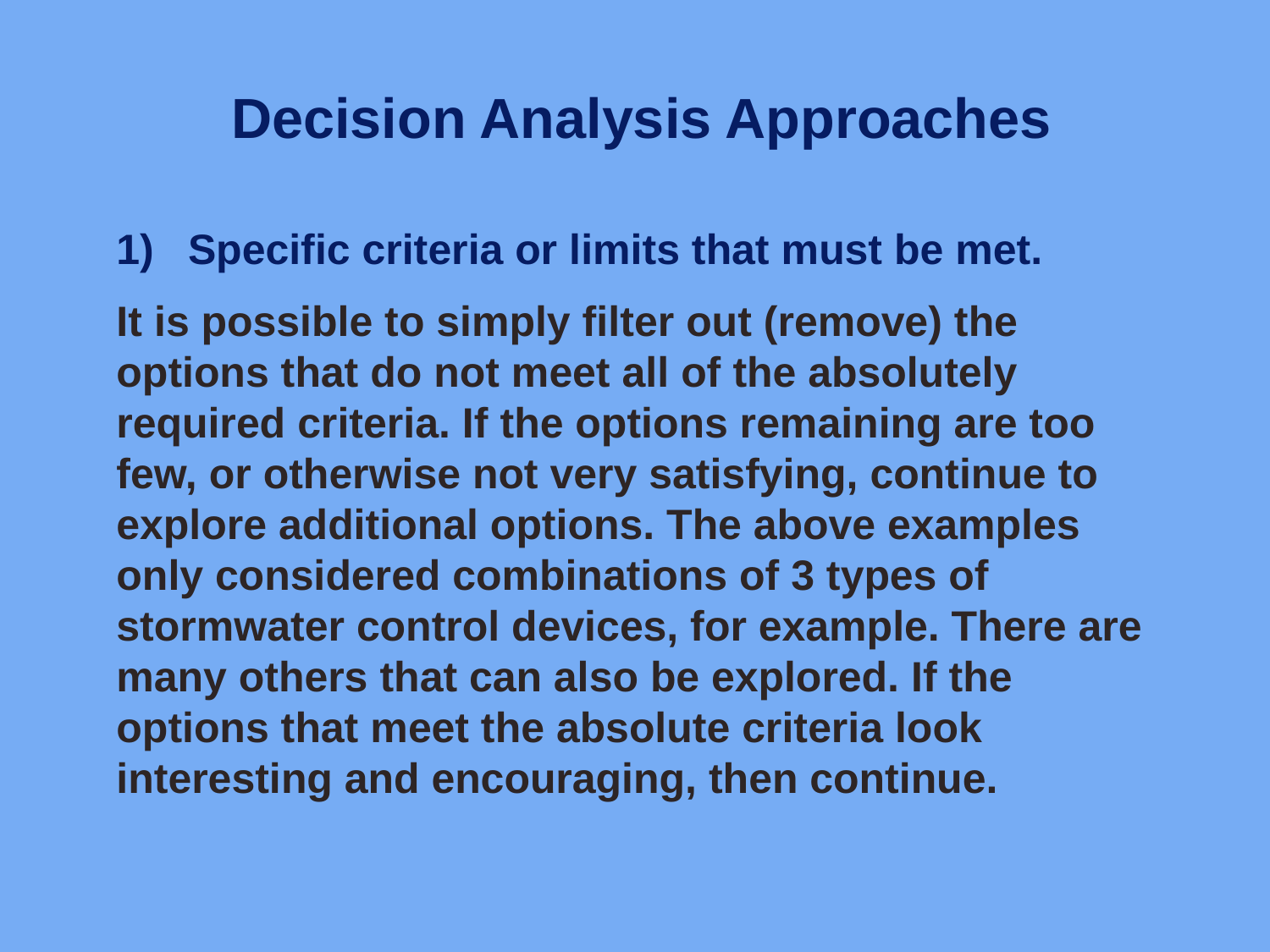

Decision Analysis Approaches

Specific criteria or limits that must be met.
It is possible to simply filter out (remove) the options that do not meet all of the absolutely required criteria. If the options remaining are too few, or otherwise not very satisfying, continue to explore additional options. The above examples only considered combinations of 3 types of stormwater control devices, for example. There are many others that can also be explored. If the options that meet the absolute criteria look interesting and encouraging, then continue.